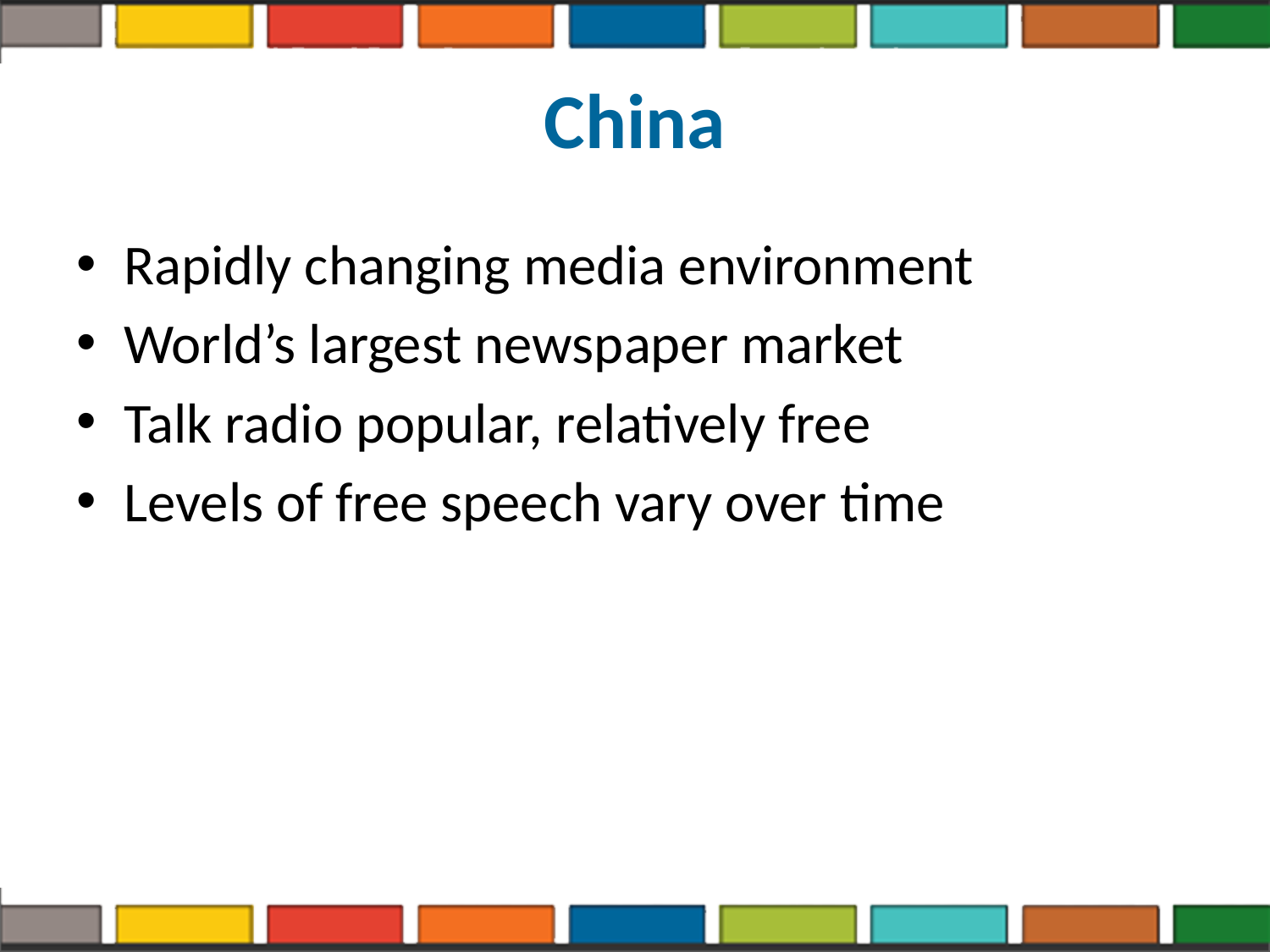

# China
Rapidly changing media environment
World’s largest newspaper market
Talk radio popular, relatively free
Levels of free speech vary over time